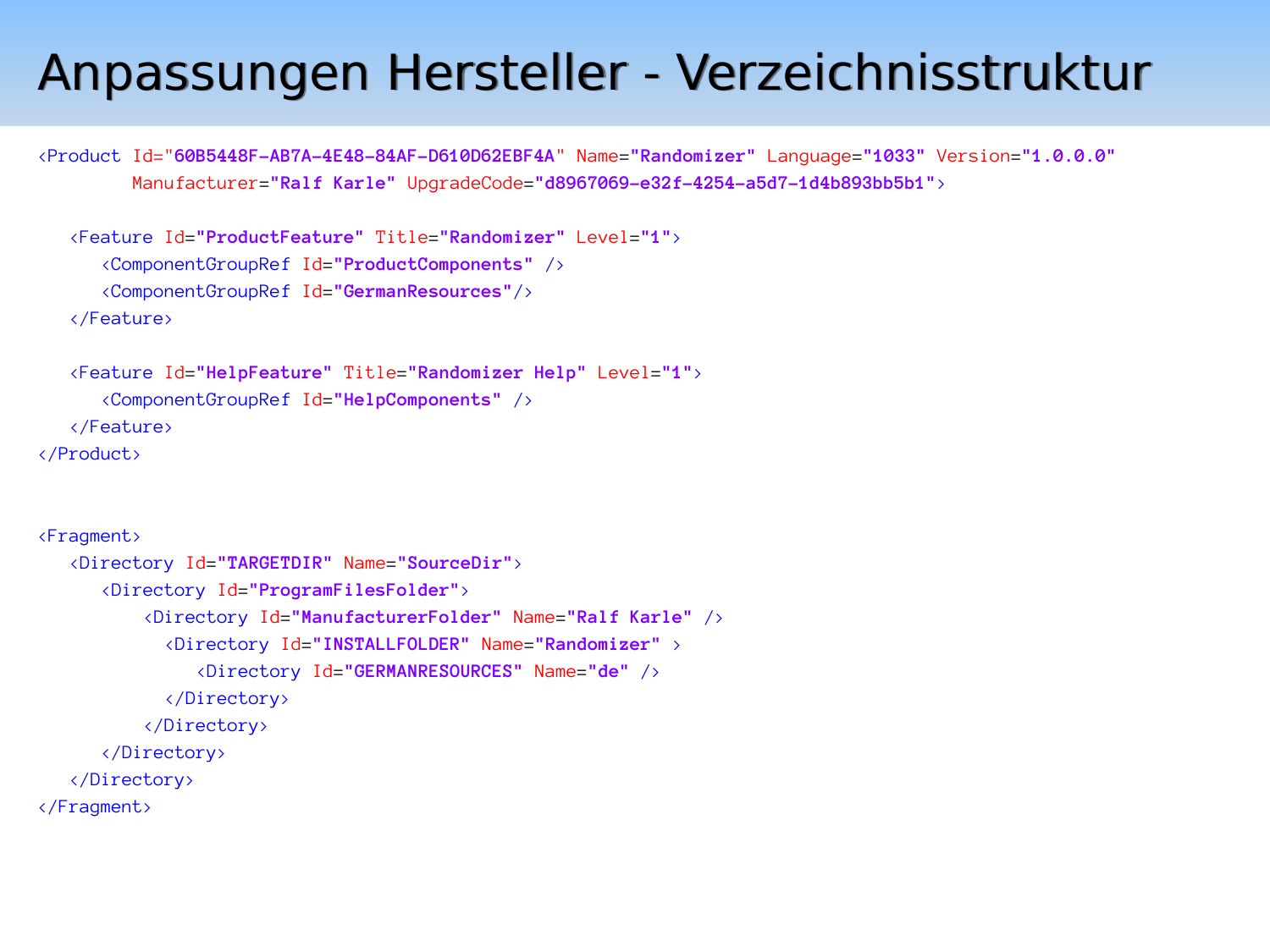

# Anpassungen Hersteller - Verzeichnisstruktur
<Product Id="60B5448F-AB7A-4E48-84AF-D610D62EBF4A" Name="Randomizer" Language="1033" Version="1.0.0.0"
         Manufacturer="Ralf Karle" UpgradeCode="d8967069-e32f-4254-a5d7-1d4b893bb5b1">

   <Feature Id="ProductFeature" Title="Randomizer" Level="1">
      <ComponentGroupRef Id="ProductComponents" />
      <ComponentGroupRef Id="GermanResources"/>
   </Feature>

   <Feature Id="HelpFeature" Title="Randomizer Help" Level="1">
      <ComponentGroupRef Id="HelpComponents" />
   </Feature>
</Product>

<Fragment>
   <Directory Id="TARGETDIR" Name="SourceDir">
      <Directory Id="ProgramFilesFolder">
          <Directory Id="ManufacturerFolder" Name="Ralf Karle" />
	<Directory Id="INSTALLFOLDER" Name="Randomizer" >
               <Directory Id="GERMANRESOURCES" Name="de" />
	</Directory>
          </Directory>
      </Directory>
   </Directory>
</Fragment>